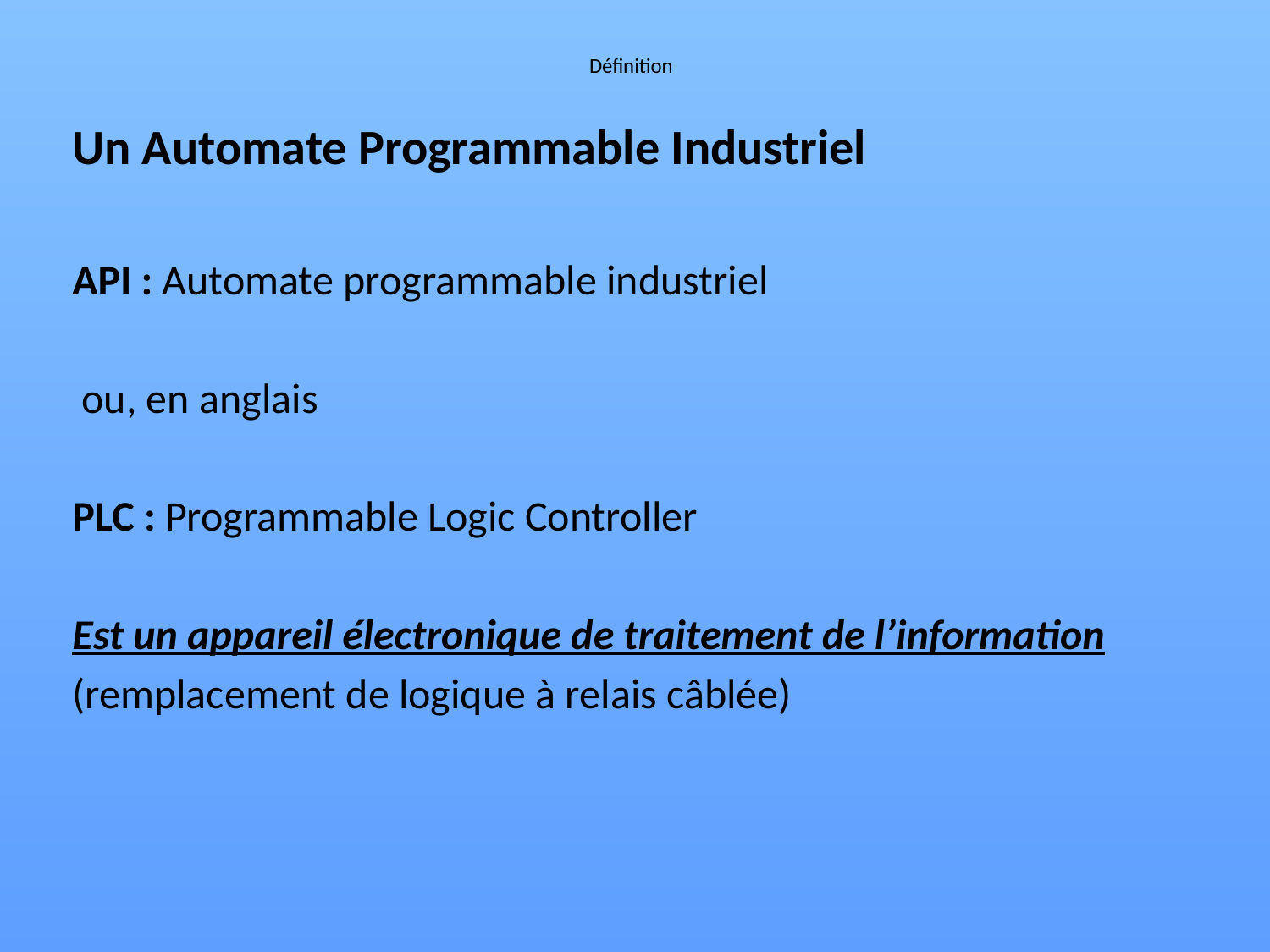

# Définition
Un Automate Programmable Industriel

API : Automate programmable industriel

 ou, en anglais

PLC : Programmable Logic Controller

Est un appareil électronique de traitement de l’information
(remplacement de logique à relais câblée)